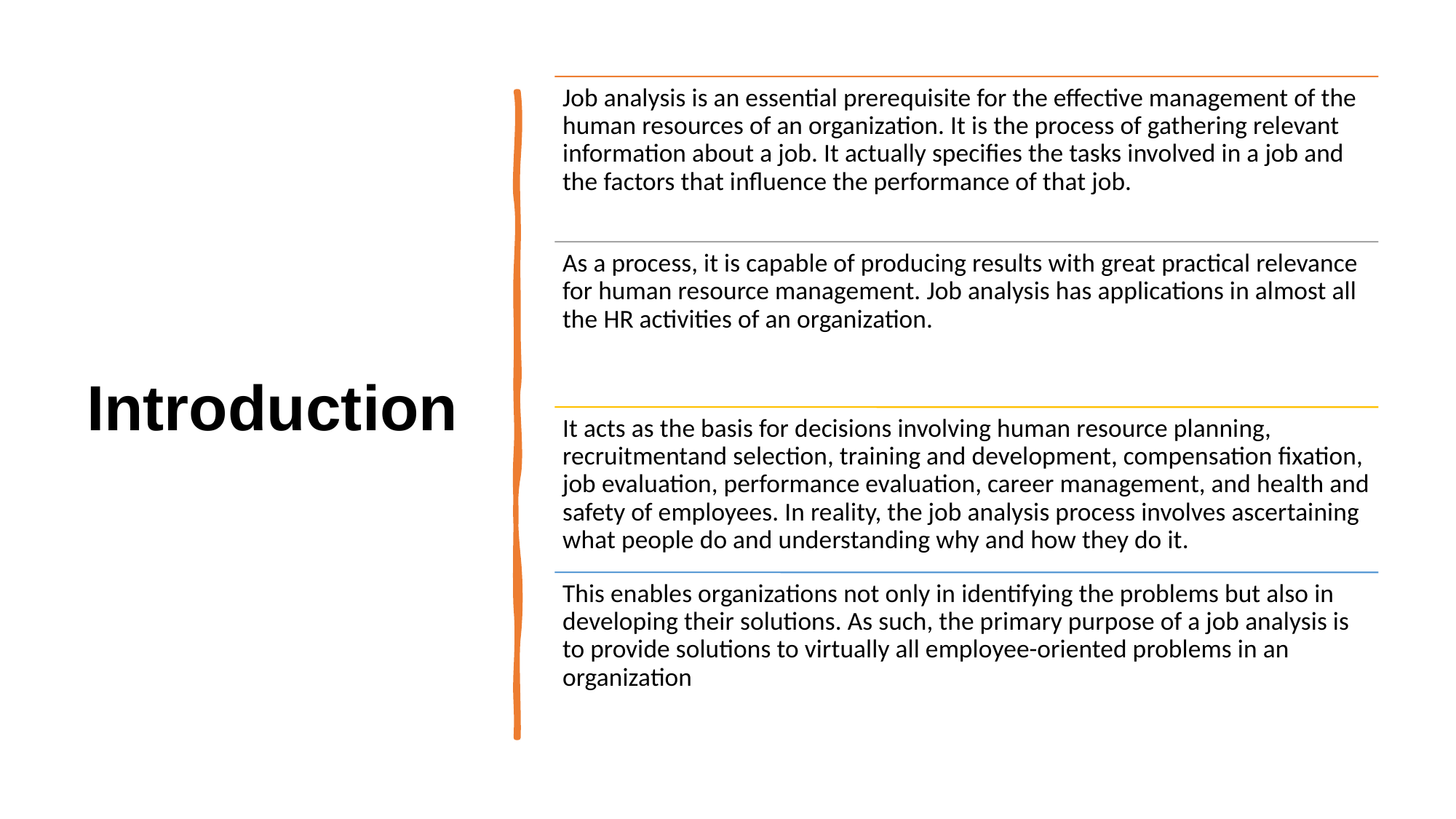

Job analysis is an essential prerequisite for the effective management of the human resources of an organization. It is the process of gathering relevant information about a job. It actually specifies the tasks involved in a job and the factors that influence the performance of that job.
As a process, it is capable of producing results with great practical relevance for human resource management. Job analysis has applications in almost all the HR activities of an organization.
It acts as the basis for decisions involving human resource planning, recruitmentand selection, training and development, compensation fixation, job evaluation, performance evaluation, career management, and health and safety of employees. In reality, the job analysis process involves ascertaining what people do and understanding why and how they do it.
This enables organizations not only in identifying the problems but also in developing their solutions. As such, the primary purpose of a job analysis is to provide solutions to virtually all employee-oriented problems in an organization
# Introduction